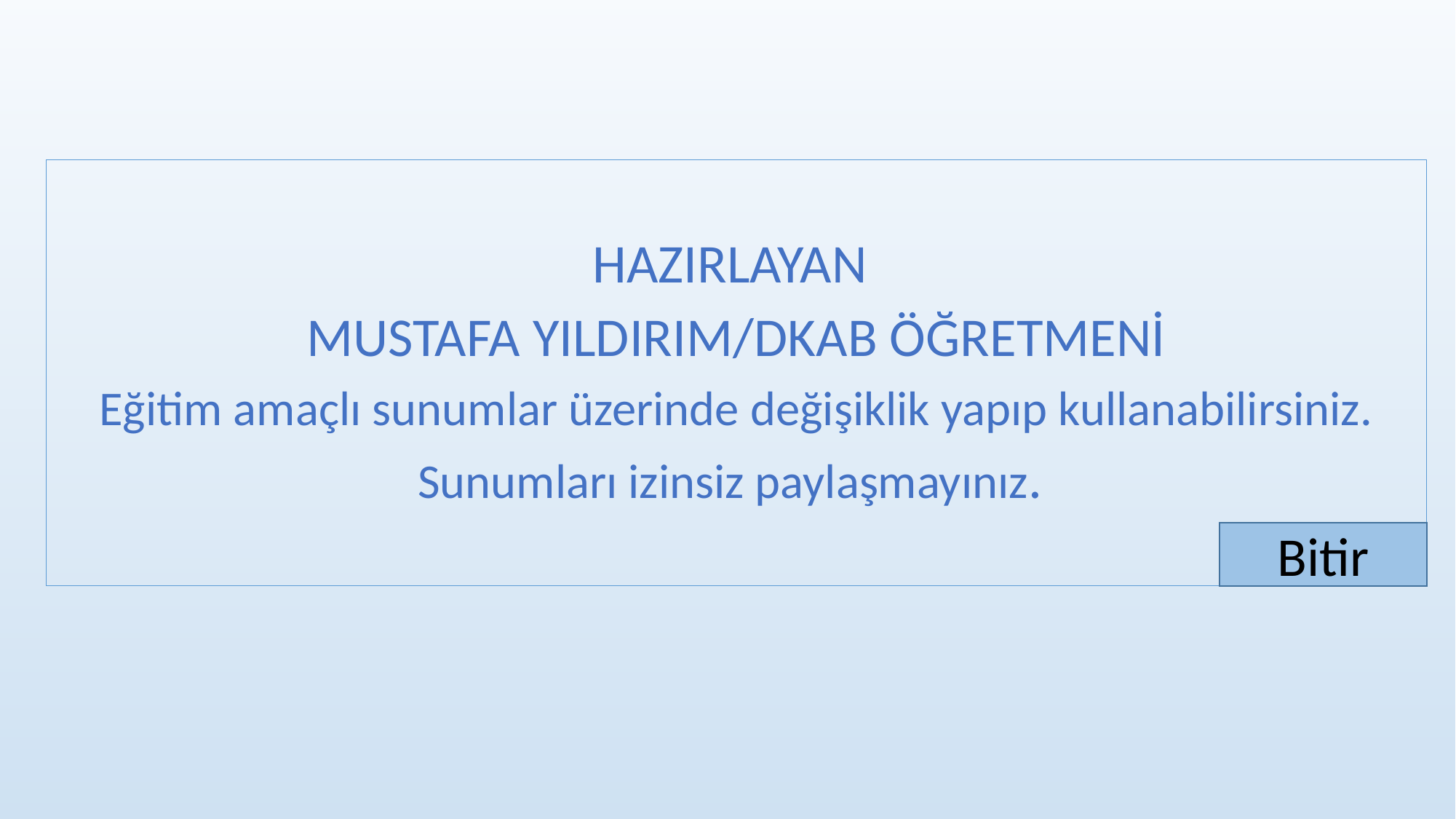

HAZIRLAYAN
MUSTAFA YILDIRIM/DKAB ÖĞRETMENİ
Eğitim amaçlı sunumlar üzerinde değişiklik yapıp kullanabilirsiniz.
Sunumları izinsiz paylaşmayınız.
Bitir